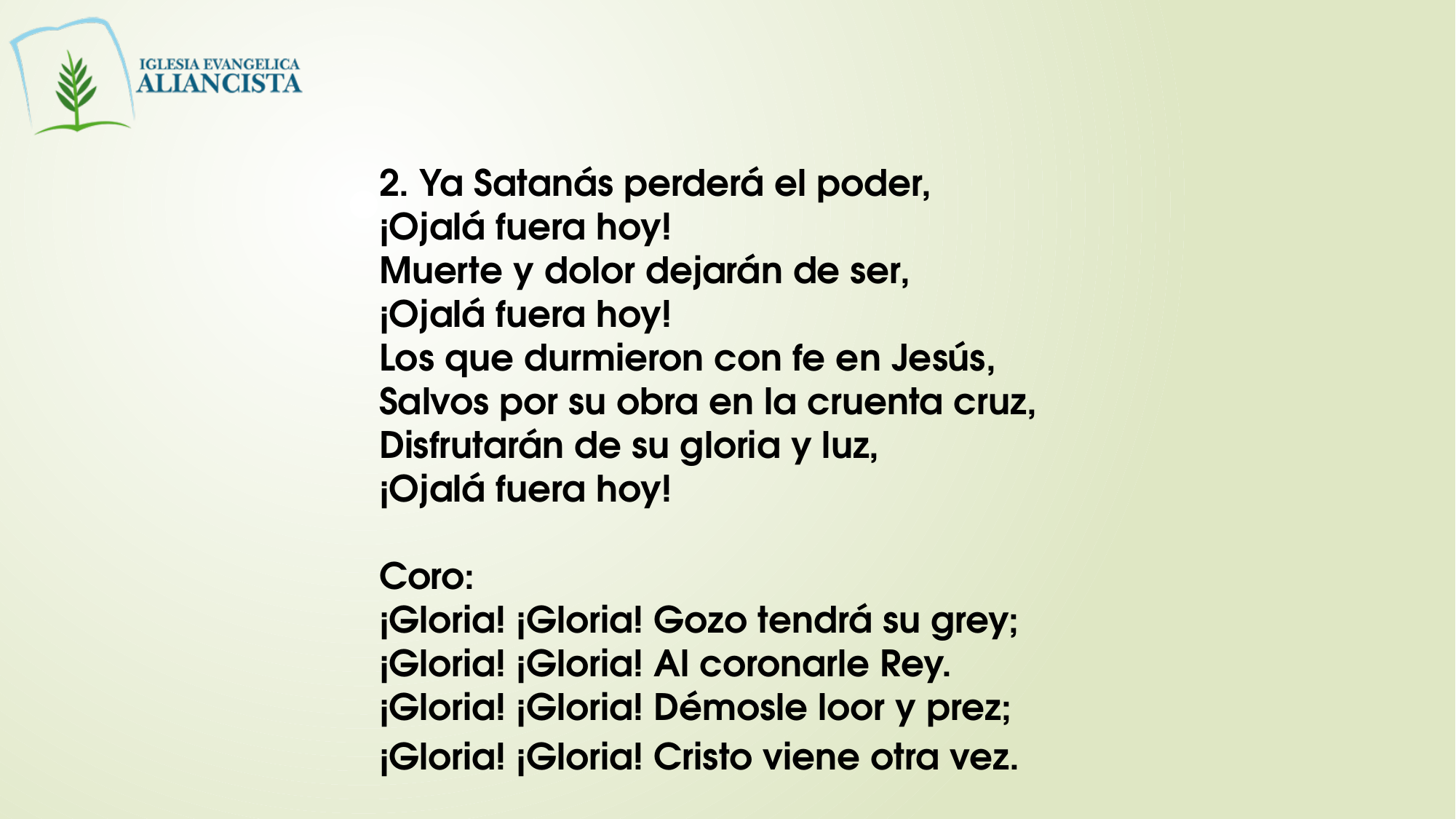

2. Ya Satanás perderá el poder,
¡Ojalá fuera hoy!
Muerte y dolor dejarán de ser,
¡Ojalá fuera hoy!
Los que durmieron con fe en Jesús,
Salvos por su obra en la cruenta cruz,
Disfrutarán de su gloria y luz,
¡Ojalá fuera hoy!

Coro:
¡Gloria! ¡Gloria! Gozo tendrá su grey;
¡Gloria! ¡Gloria! Al coronarle Rey.
¡Gloria! ¡Gloria! Démosle loor y prez;
¡Gloria! ¡Gloria! Cristo viene otra vez.